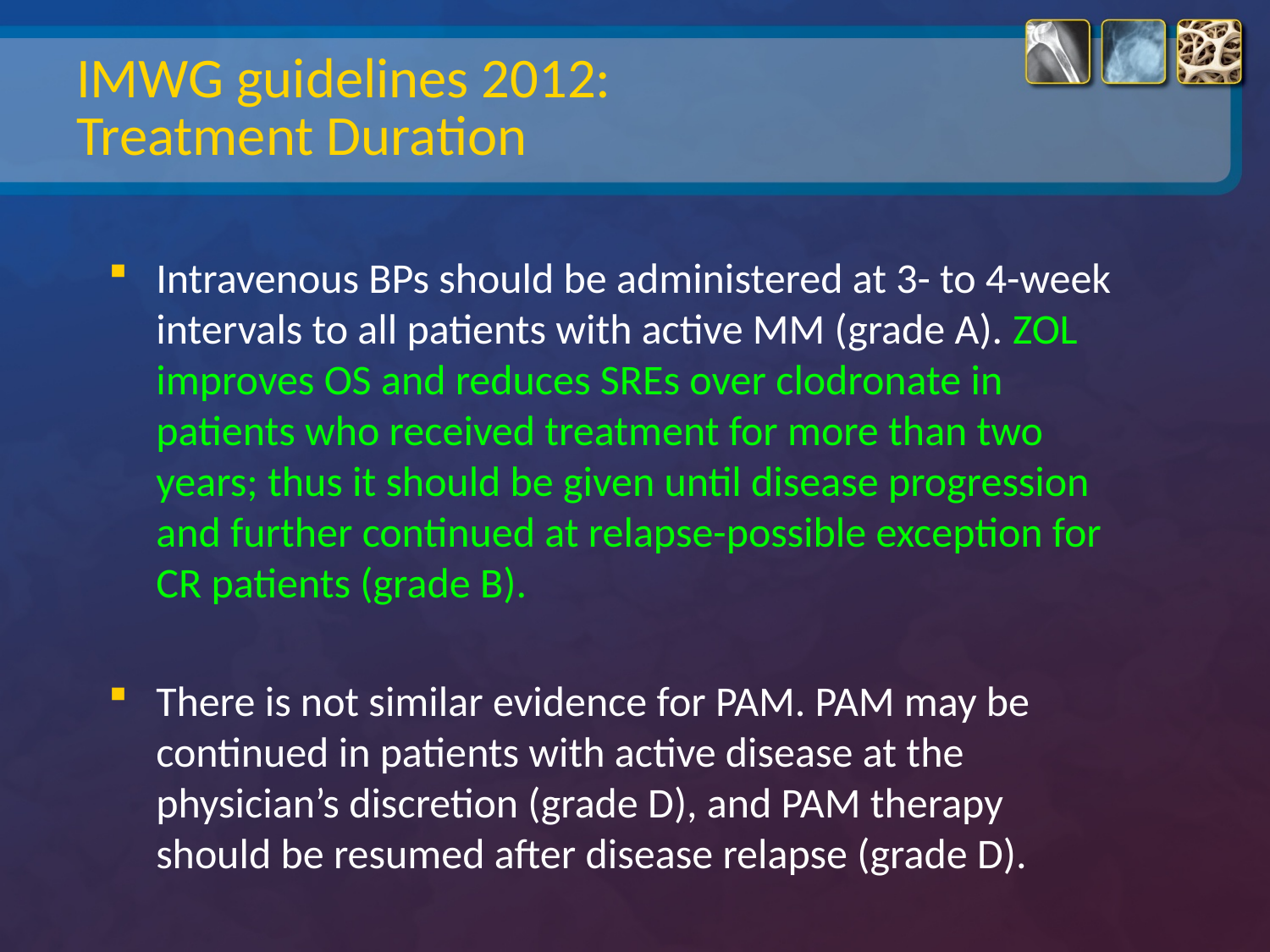

# IMWG guidelines 2012: Treatment Duration
Intravenous BPs should be administered at 3- to 4-week intervals to all patients with active MM (grade A). ZOL improves OS and reduces SREs over clodronate in patients who received treatment for more than two years; thus it should be given until disease progression and further continued at relapse-possible exception for CR patients (grade B).

There is not similar evidence for PAM. PAM may be continued in patients with active disease at the physician’s discretion (grade D), and PAM therapy should be resumed after disease relapse (grade D).